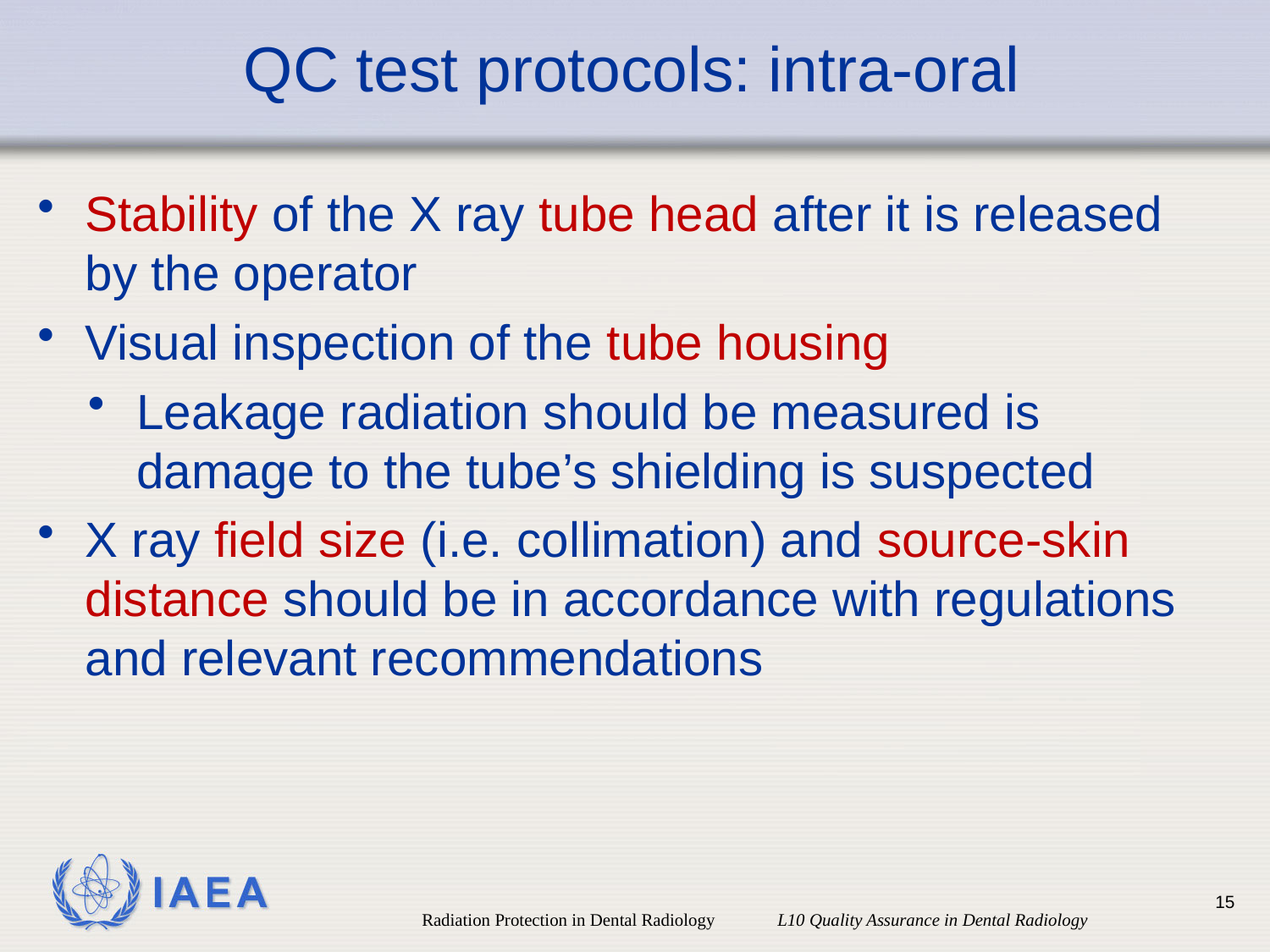

# QC test protocols: intra-oral
Stability of the X ray tube head after it is released by the operator
Visual inspection of the tube housing
Leakage radiation should be measured is damage to the tube’s shielding is suspected
X ray field size (i.e. collimation) and source-skin distance should be in accordance with regulations and relevant recommendations

15
Radiation Protection in Dental Radiology              L10 Quality Assurance in Dental Radiology